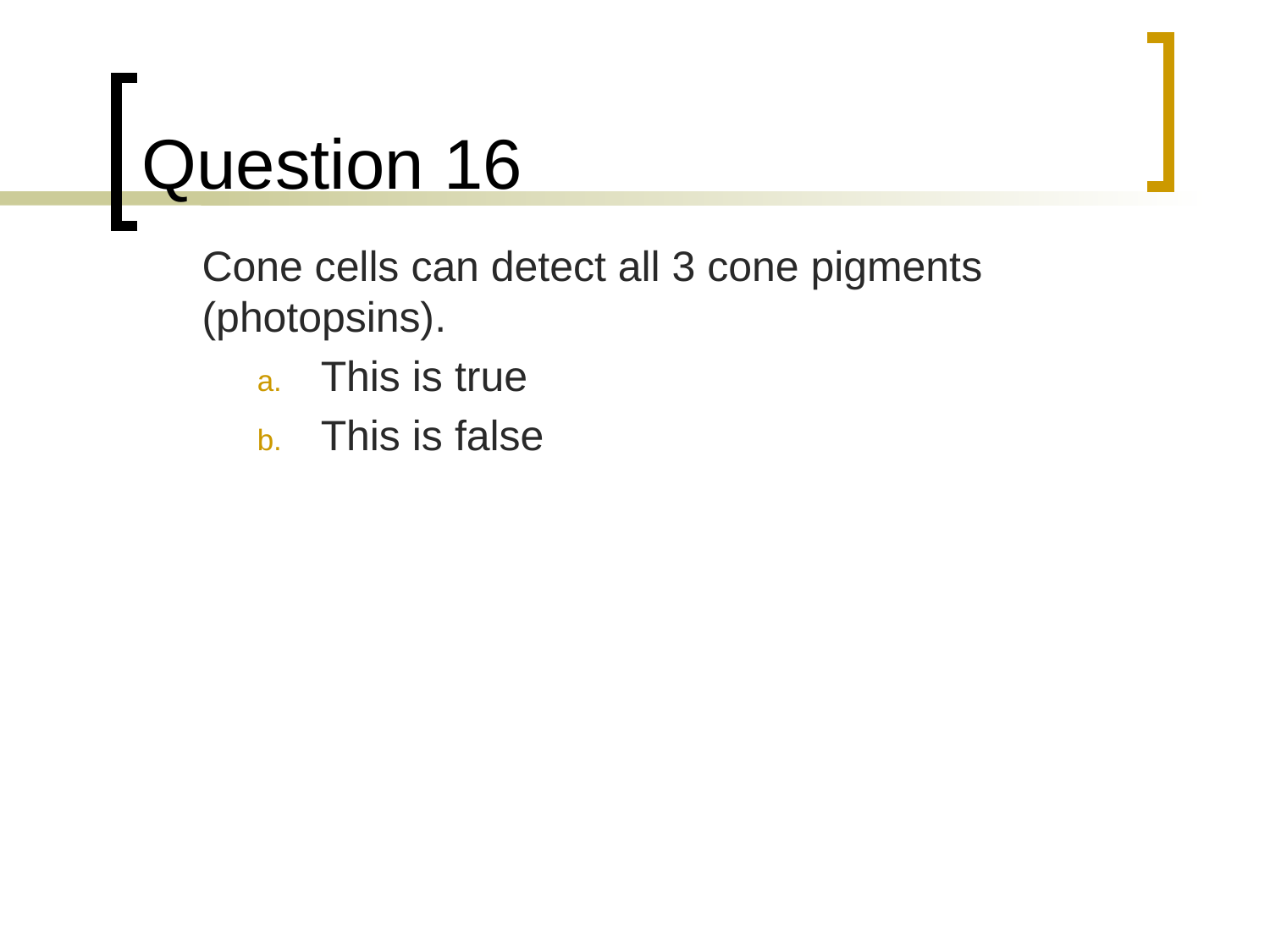

# Question 16
	Cone cells can detect all 3 cone pigments (photopsins).
This is true
This is false